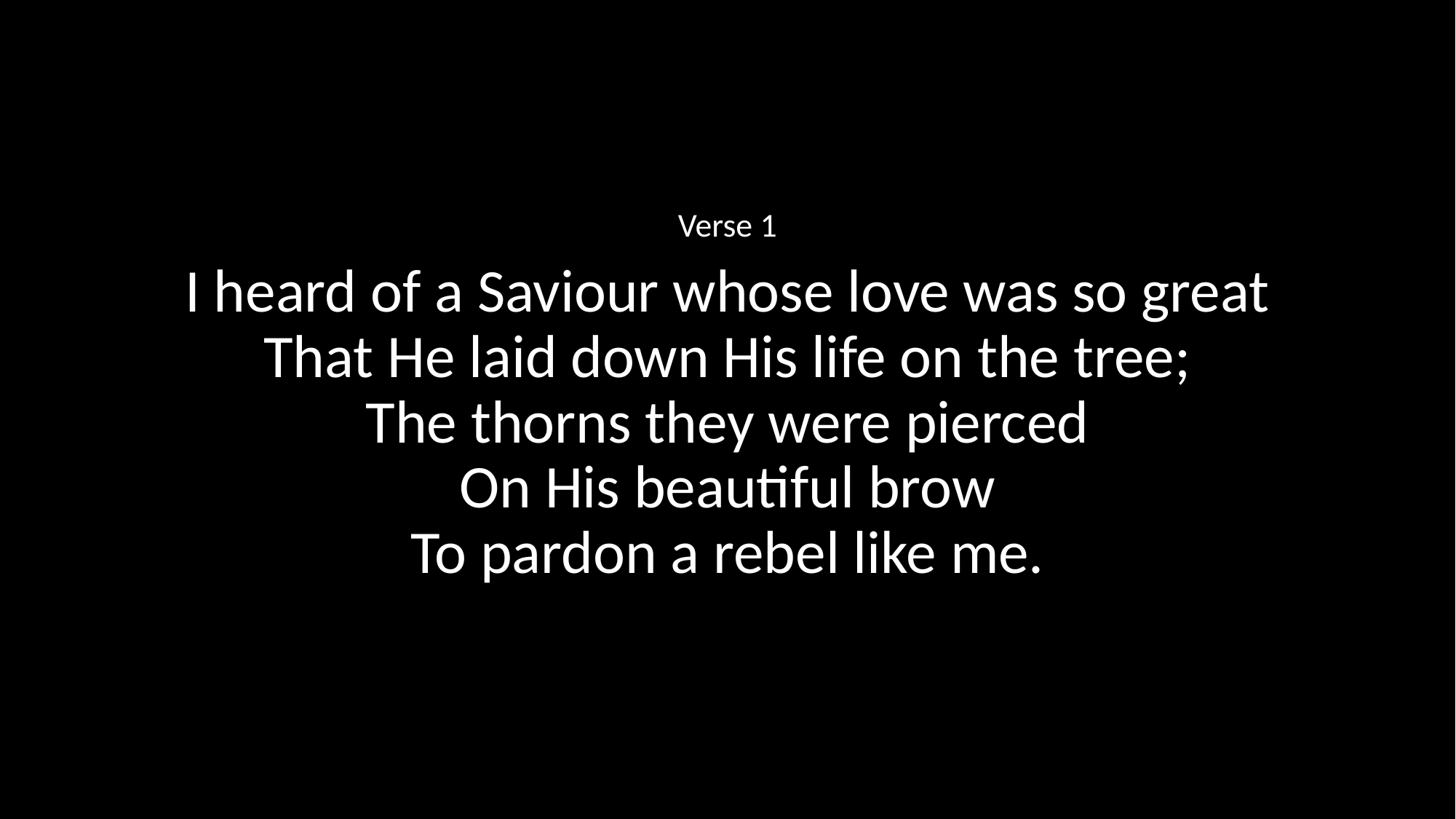

Verse 1
I heard of a Saviour whose love was so great
That He laid down His life on the tree;
The thorns they were pierced
On His beautiful brow
To pardon a rebel like me.